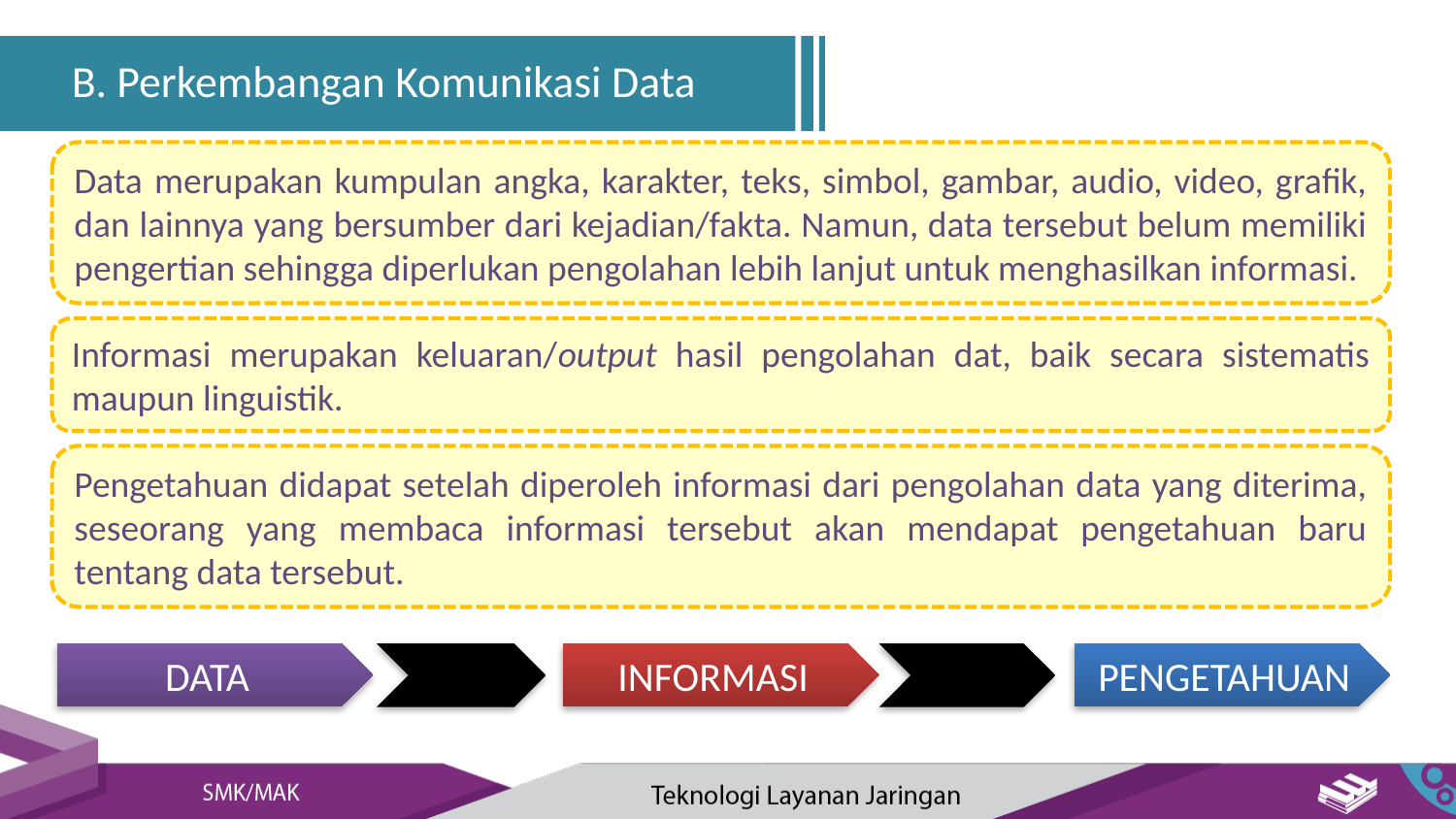

B. Perkembangan Komunikasi Data
Data merupakan kumpulan angka, karakter, teks, simbol, gambar, audio, video, grafik, dan lainnya yang bersumber dari kejadian/fakta. Namun, data tersebut belum memiliki pengertian sehingga diperlukan pengolahan lebih lanjut untuk menghasilkan informasi.
Informasi merupakan keluaran/output hasil pengolahan dat, baik secara sistematis maupun linguistik.
Pengetahuan didapat setelah diperoleh informasi dari pengolahan data yang diterima, seseorang yang membaca informasi tersebut akan mendapat pengetahuan baru tentang data tersebut.
DATA

INFORMASI

PENGETAHUAN